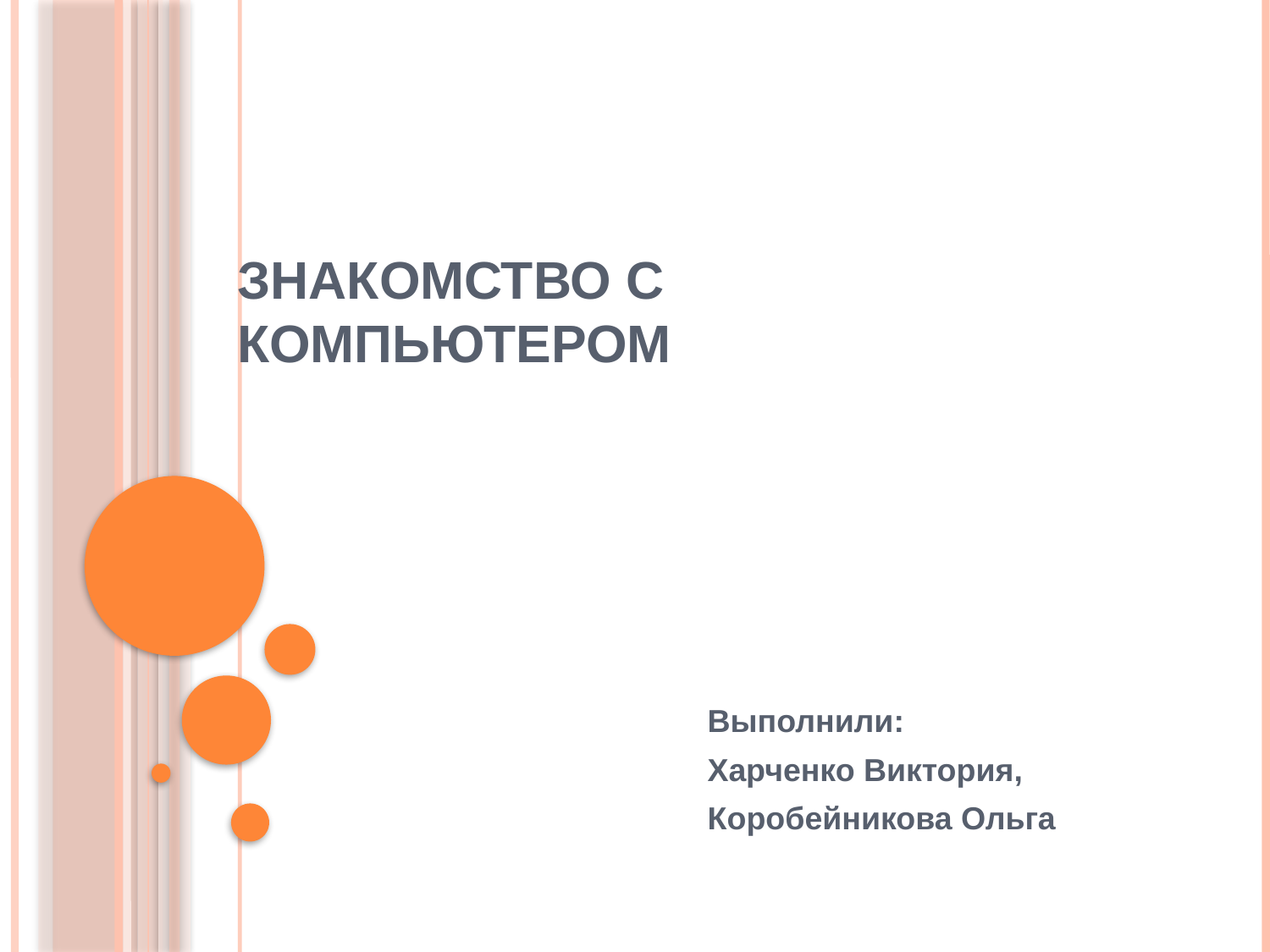

# Знакомство с компьютером
Выполнили:
Харченко Виктория,
Коробейникова Ольга